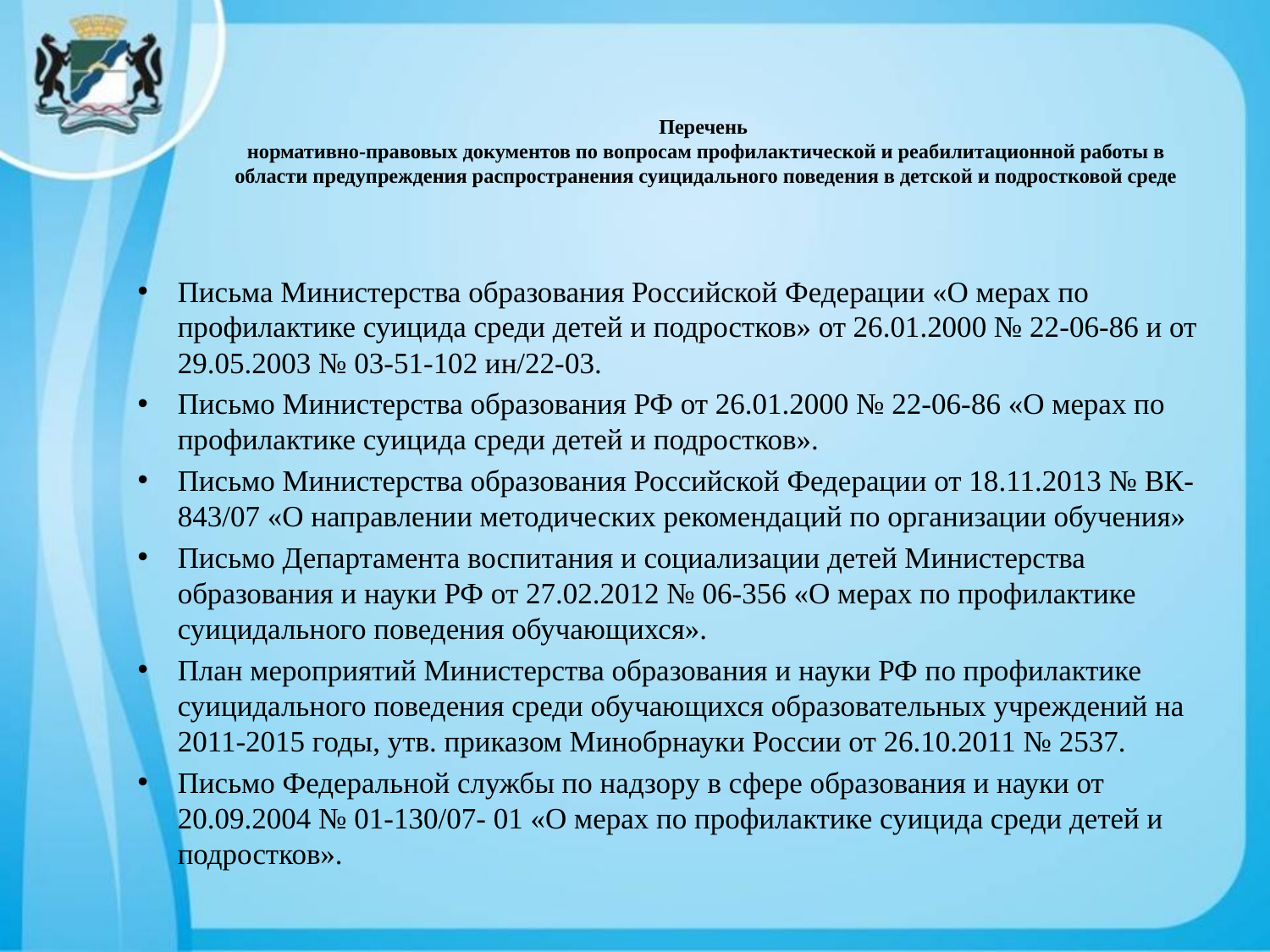

# Перечень нормативно-правовых документов по вопросам профилактической и реабилитационной работы в области предупреждения распространения суицидального поведения в детской и подростковой среде
Письма Министерства образования Российской Федерации «О мерах по профилактике суицида среди детей и подростков» от 26.01.2000 № 22-06-86 и от 29.05.2003 № 03-51-102 ин/22-03.
Письмо Министерства образования РФ от 26.01.2000 № 22-06-86 «О мерах по профилактике суицида среди детей и подростков».
Письмо Министерства образования Российской Федерации от 18.11.2013 № ВК-843/07 «О направлении методических рекомендаций по организации обучения»
Письмо Департамента воспитания и социализации детей Министерства образования и науки РФ от 27.02.2012 № 06-356 «О мерах по профилактике суицидального поведения обучающихся».
План мероприятий Министерства образования и науки РФ по профилактике суицидального поведения среди обучающихся образовательных учреждений на 2011-2015 годы, утв. приказом Минобрнауки России от 26.10.2011 № 2537.
Письмо Федеральной службы по надзору в сфере образования и науки от 20.09.2004 № 01-130/07- 01 «О мерах по профилактике суицида среди детей и подростков».